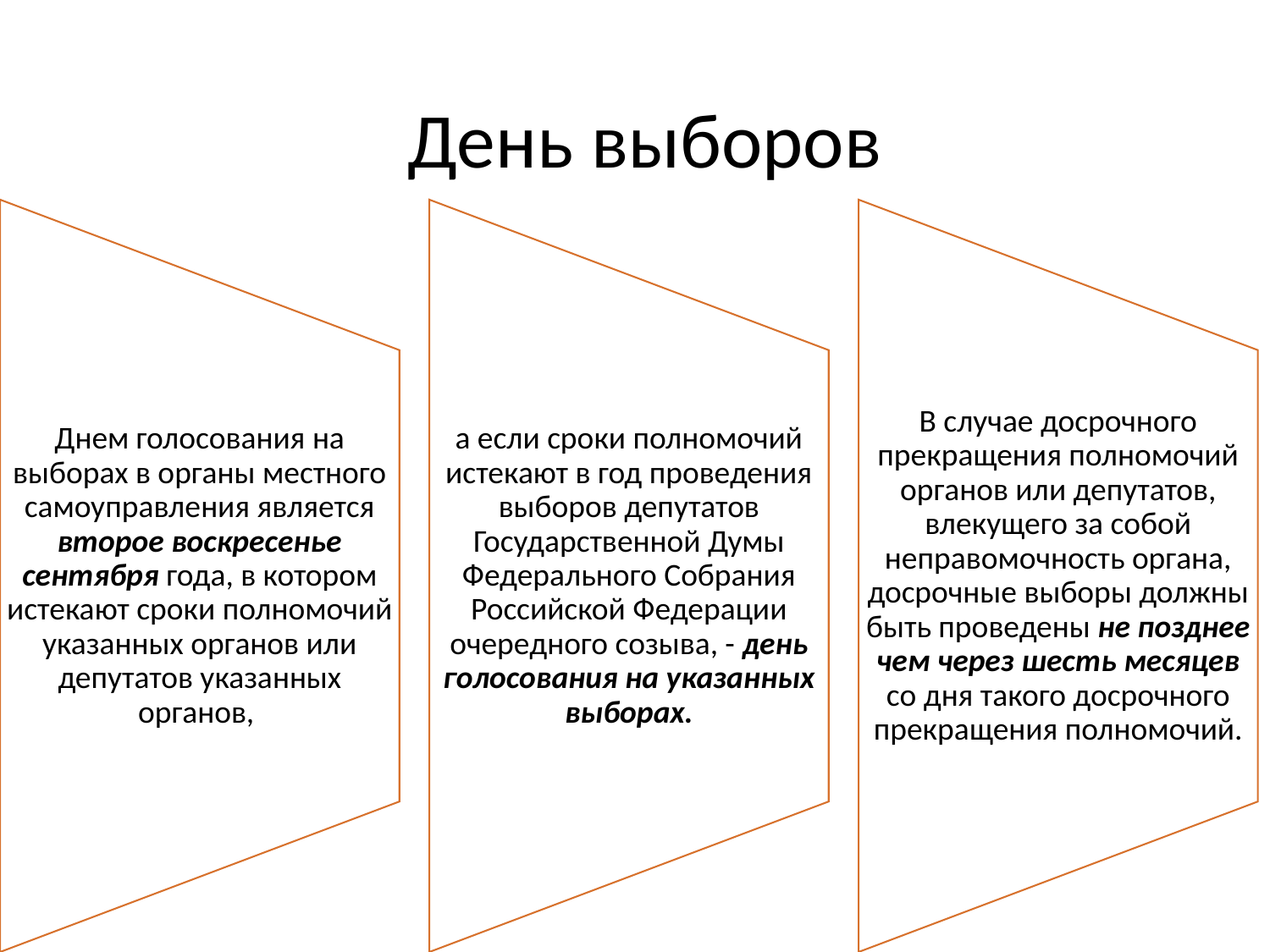

# День выборов
Днем голосования на выборах в органы местного самоуправления является второе воскресенье сентября года, в котором истекают сроки полномочий указанных органов или депутатов указанных органов,
а если сроки полномочий истекают в год проведения выборов депутатов Государственной Думы Федерального Собрания Российской Федерации очередного созыва, - день голосования на указанных выборах.
В случае досрочного прекращения полномочий органов или депутатов, влекущего за собой неправомочность органа, досрочные выборы должны быть проведены не позднее чем через шесть месяцев со дня такого досрочного прекращения полномочий.